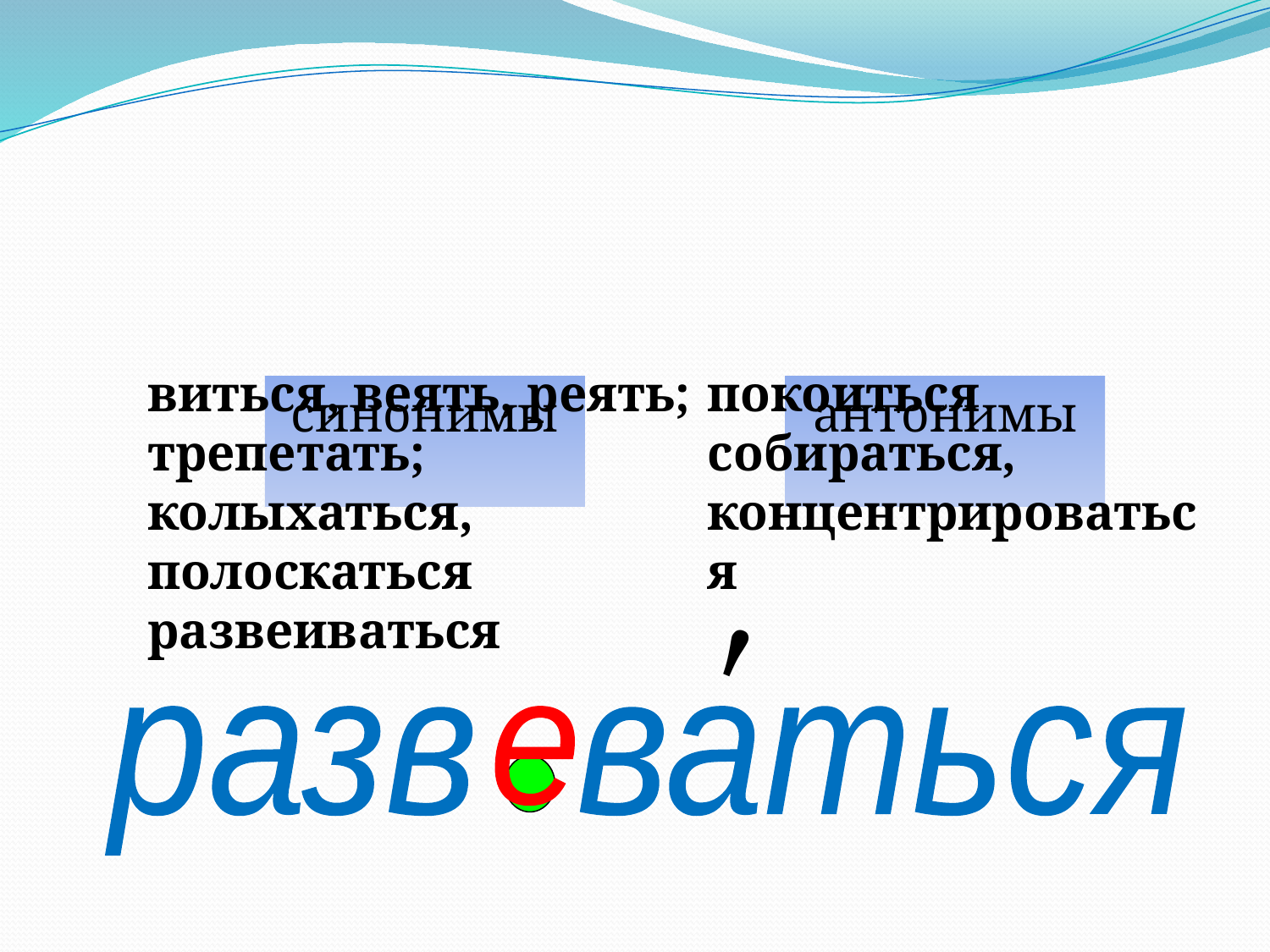

виться, веять, реять; трепетать; колыхаться, полоскаться
развеиваться
покоиться
собираться, концентрироваться
синонимы

антонимы

′
разв  ваться
е